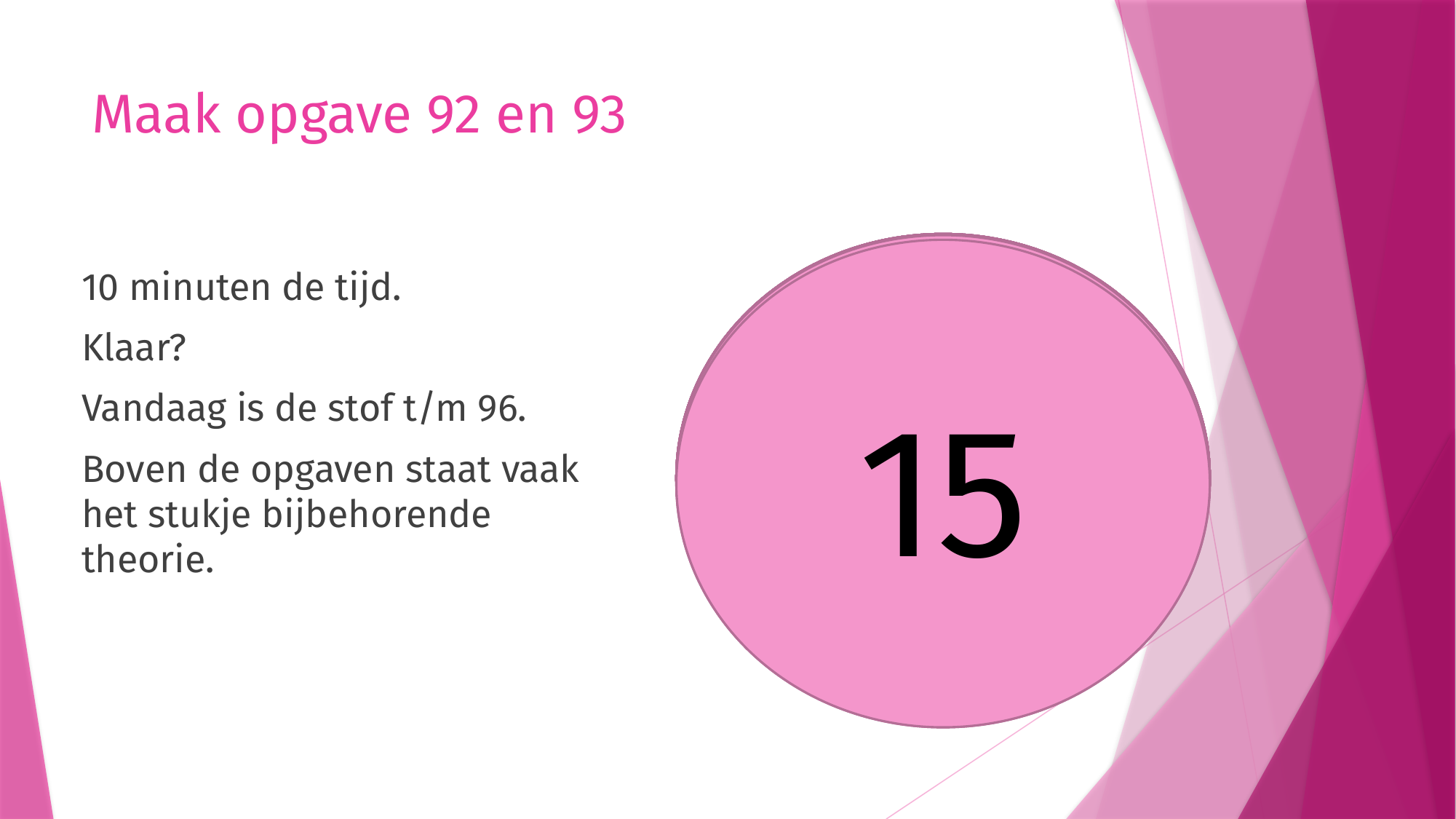

# Maak opgave 92 en 93
10
9
8
5
6
7
4
3
1
2
14
13
11
15
12
10 minuten de tijd.
Klaar?
Vandaag is de stof t/m 96.
Boven de opgaven staat vaak het stukje bijbehorende theorie.